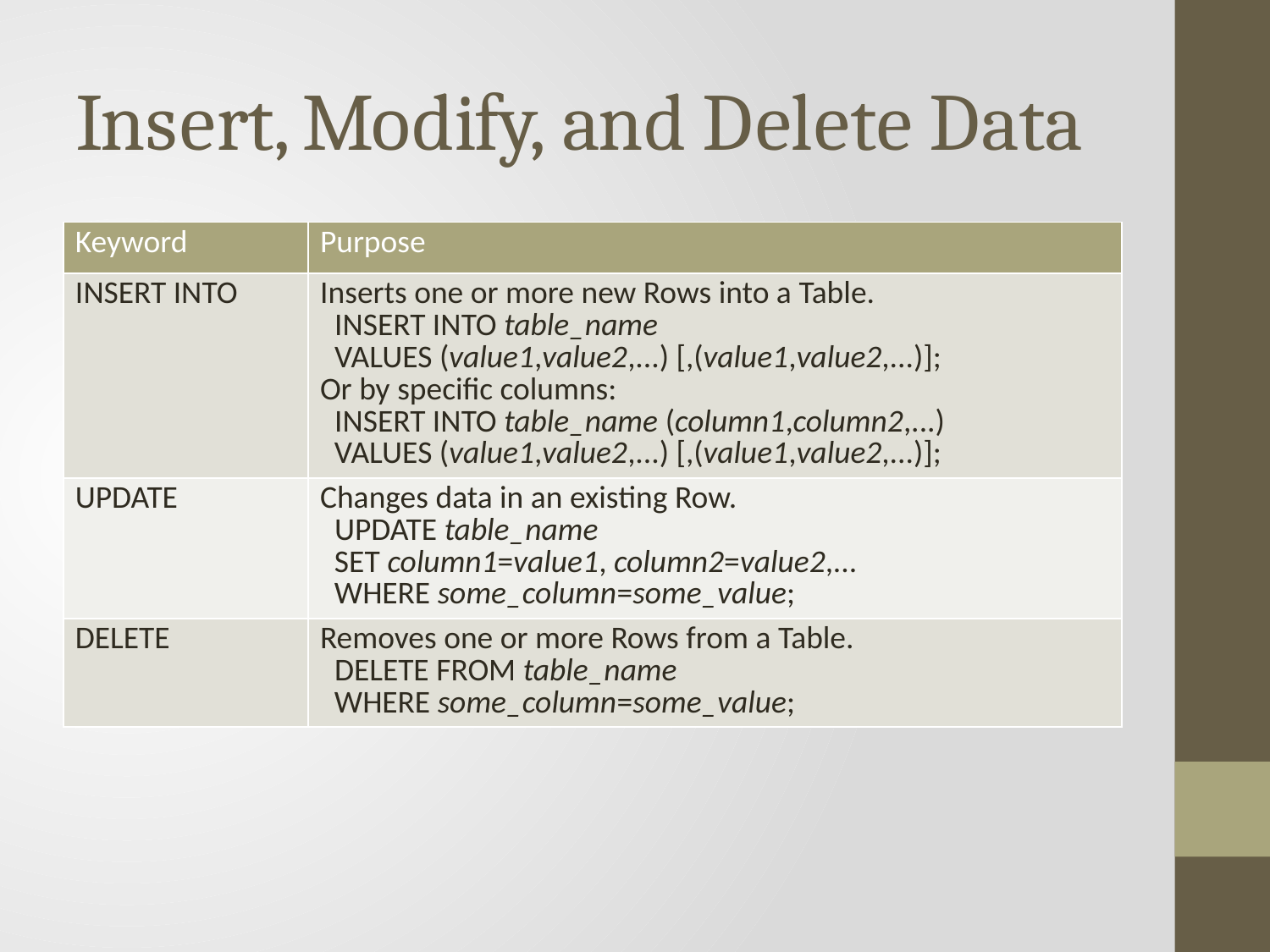

# Insert, Modify, and Delete Data
| Keyword | Purpose |
| --- | --- |
| INSERT INTO | Inserts one or more new Rows into a Table. INSERT INTO table\_name VALUES (value1,value2,...) [,(value1,value2,...)]; Or by specific columns: INSERT INTO table\_name (column1,column2,...) VALUES (value1,value2,...) [,(value1,value2,...)]; |
| UPDATE | Changes data in an existing Row. UPDATE table\_name SET column1=value1, column2=value2,... WHERE some\_column=some\_value; |
| DELETE | Removes one or more Rows from a Table. DELETE FROM table\_name WHERE some\_column=some\_value; |